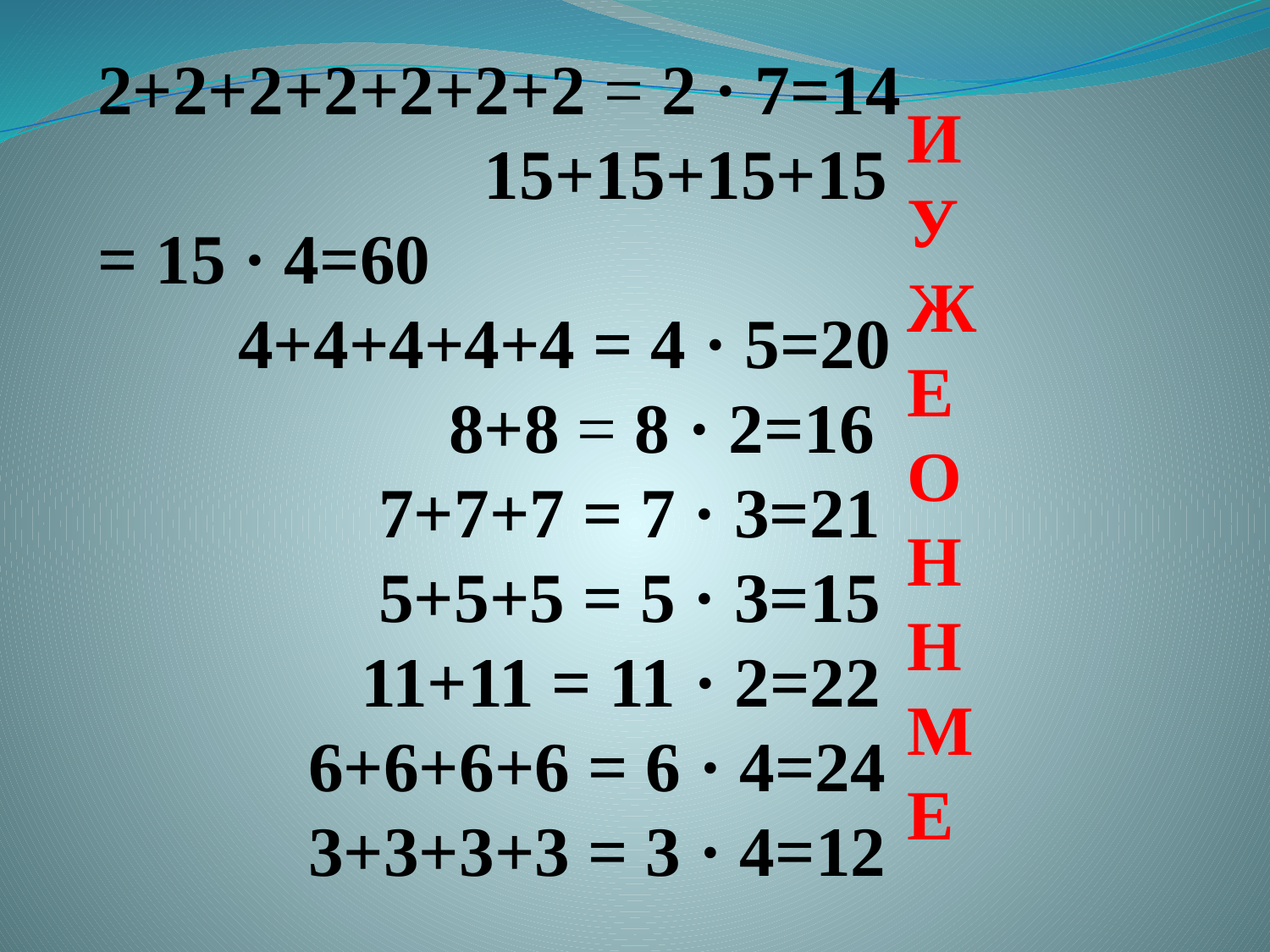

2+2+2+2+2+2+2 = 2 · 7=14                        15+15+15+15 = 15 · 4=60
        4+4+4+4+4 = 4 · 5=20
                    8+8 = 8 · 2=16
                7+7+7 = 7 · 3=21
                5+5+5 = 5 · 3=15
               11+11 = 11 · 2=22
            6+6+6+6 = 6 · 4=24
            3+3+3+3 = 3 · 4=12
И
У
Ж
Е
О
Н
Н
М
Е